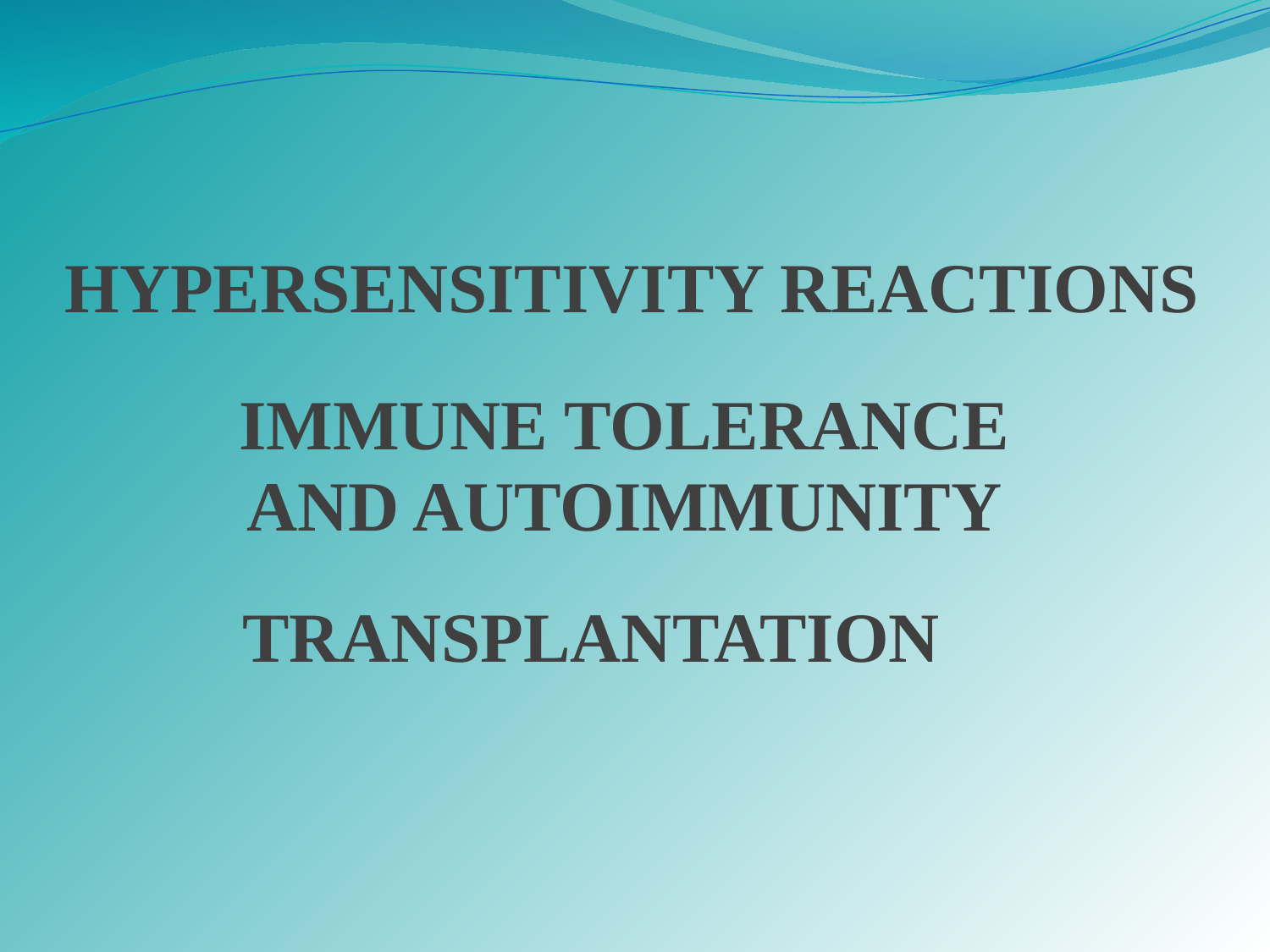

HYPERSENSITIVITY REACTIONS
IMMUNE TOLERANCE
AND AUTOIMMUNITY
TRANSPLANTATION